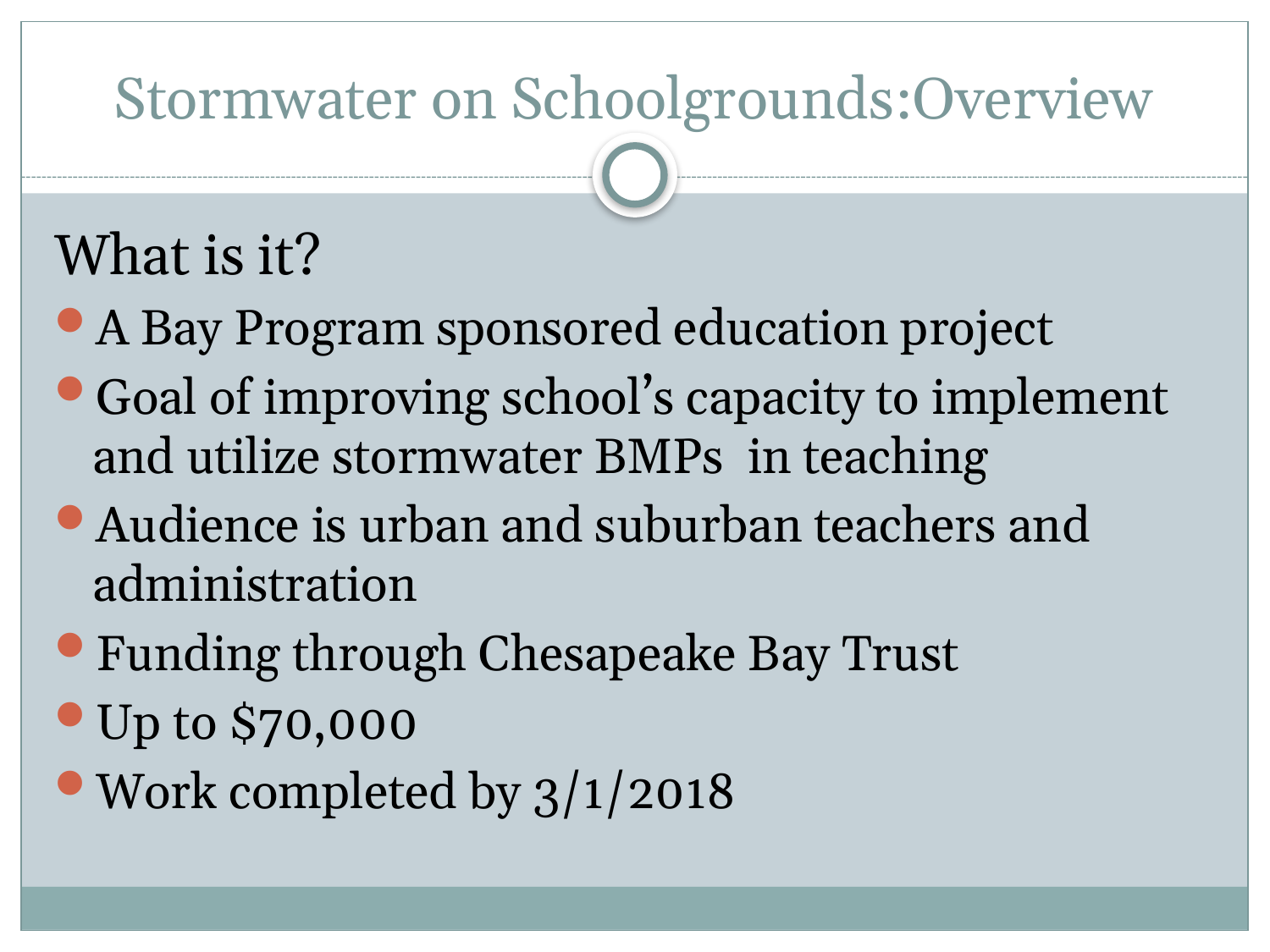

# Stormwater on Schoolgrounds:Overview
What is it?
A Bay Program sponsored education project
Goal of improving school’s capacity to implement and utilize stormwater BMPs  in teaching
Audience is urban and suburban teachers and administration
Funding through Chesapeake Bay Trust
Up to $70,000
Work completed by 3/1/2018